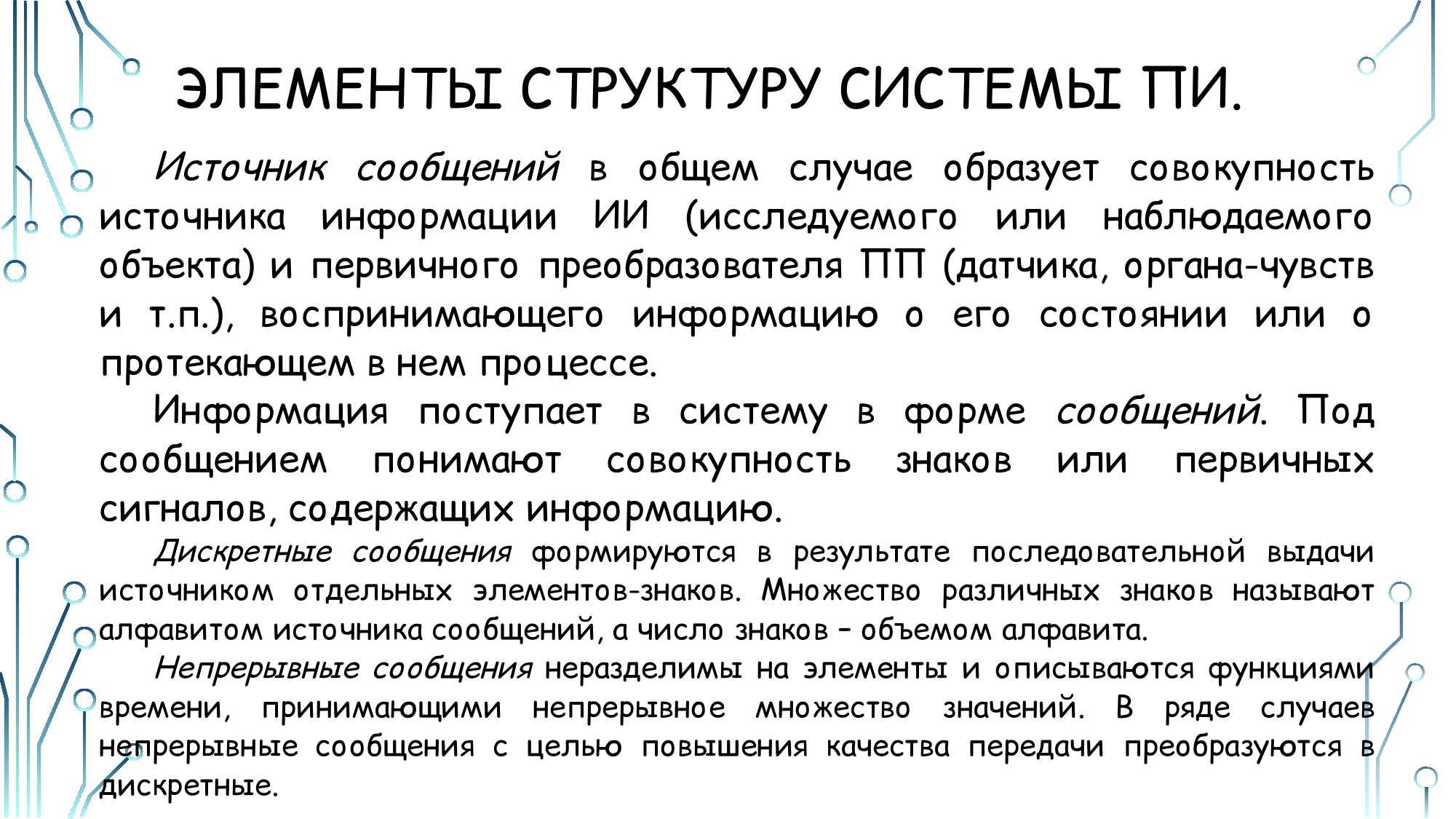

# ЭЛЕМЕНТЫ СТРУКТУРУ СИСТЕМЫ пи.
Источник сообщений в общем случае образует совокупность источника информации ИИ (исследуемого или наблюдаемого объекта) и первичного преобразователя ПП (датчика, органа-чувств и т.п.), воспринимающего информацию о его состоянии или о протекающем в нем процессе.
Информация поступает в систему в форме сообщений. Под сообщением понимают совокупность знаков или первичных сигналов, содержащих информацию.
Дискретные сообщения формируются в результате последовательной выдачи источником отдельных элементов-знаков. Множество различных знаков называют алфавитом источника сообщений, а число знаков – объемом алфавита.
Непрерывные сообщения неразделимы на элементы и описываются функциями времени, принимающими непрерывное множество значений. В ряде случаев непрерывные сообщения с целью повышения качества передачи преобразуются в дискретные.